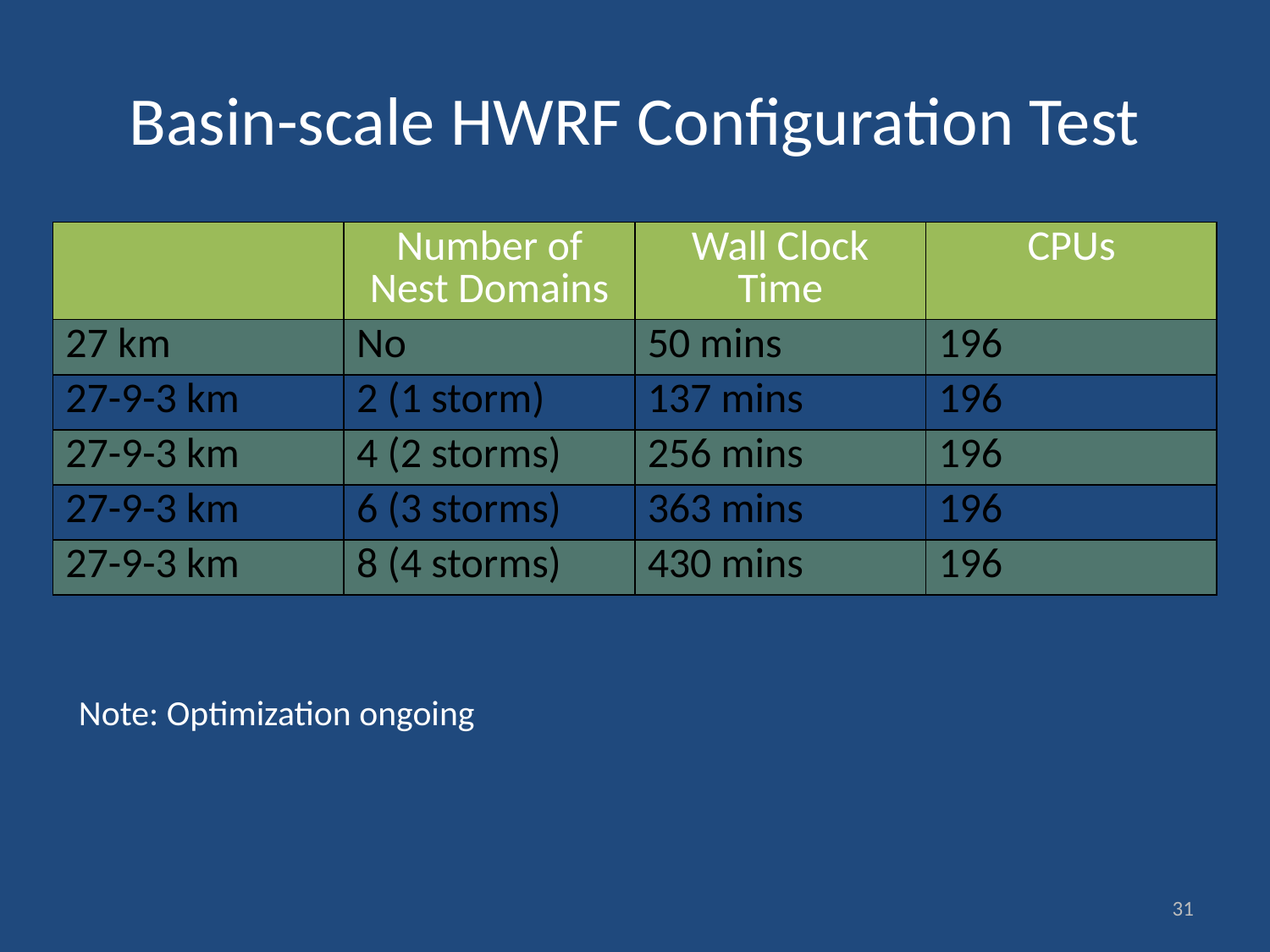

# Basin-scale HWRF Configuration Test
|  | Number of Nest Domains | Wall Clock Time | CPUs |
| --- | --- | --- | --- |
| 27 km | No | 50 mins | 196 |
| 27-9-3 km | 2 (1 storm) | 137 mins | 196 |
| 27-9-3 km | 4 (2 storms) | 256 mins | 196 |
| 27-9-3 km | 6 (3 storms) | 363 mins | 196 |
| 27-9-3 km | 8 (4 storms) | 430 mins | 196 |
Note: Optimization ongoing
31